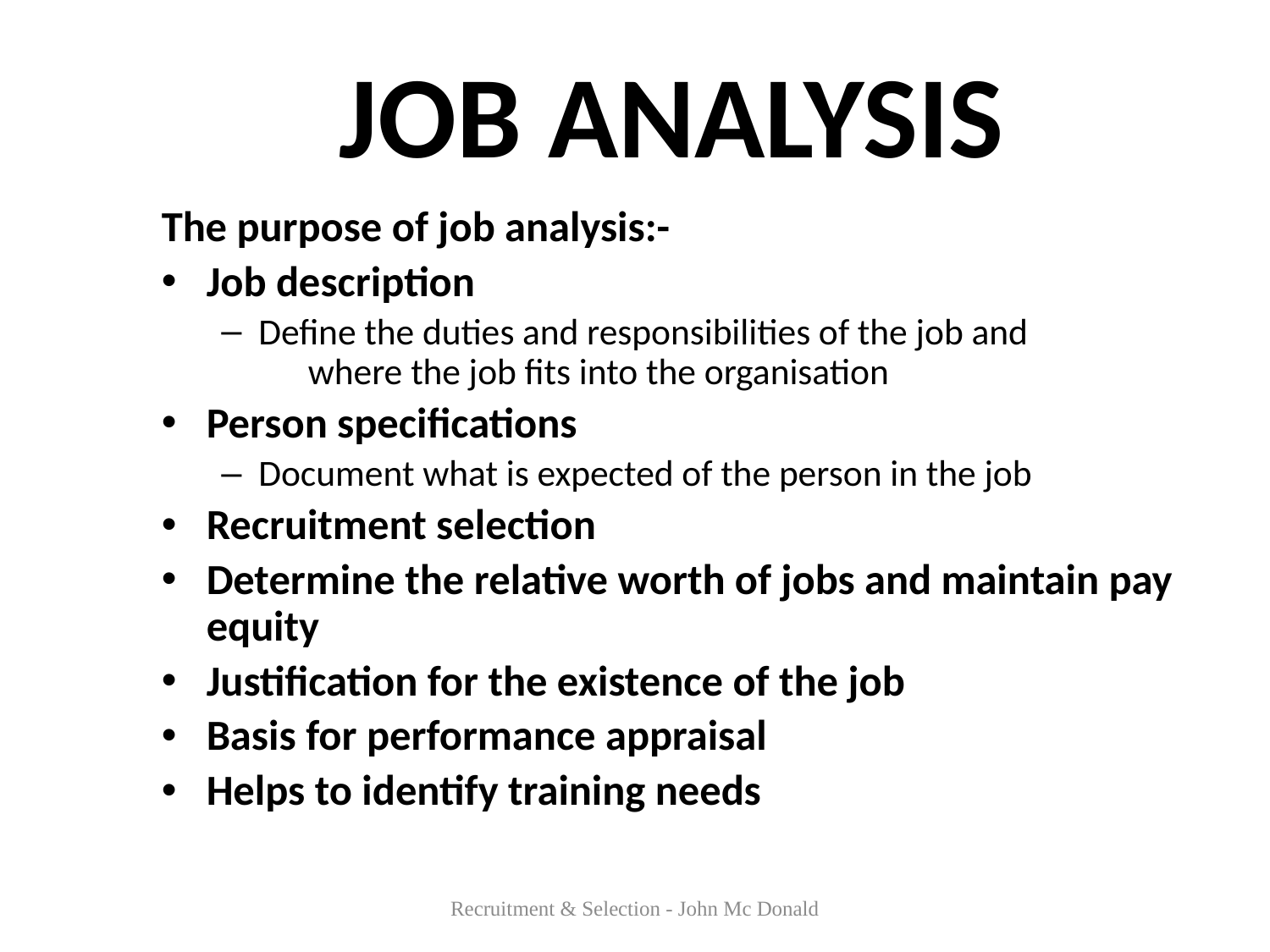

# JOB ANALYSIS
The purpose of job analysis:-
Job description
Define the duties and responsibilities of the job and                          where the job fits into the organisation
Person specifications
Document what is expected of the person in the job
Recruitment selection
Determine the relative worth of jobs and maintain pay equity
Justification for the existence of the job
Basis for performance appraisal
Helps to identify training needs
Recruitment & Selection - John Mc Donald